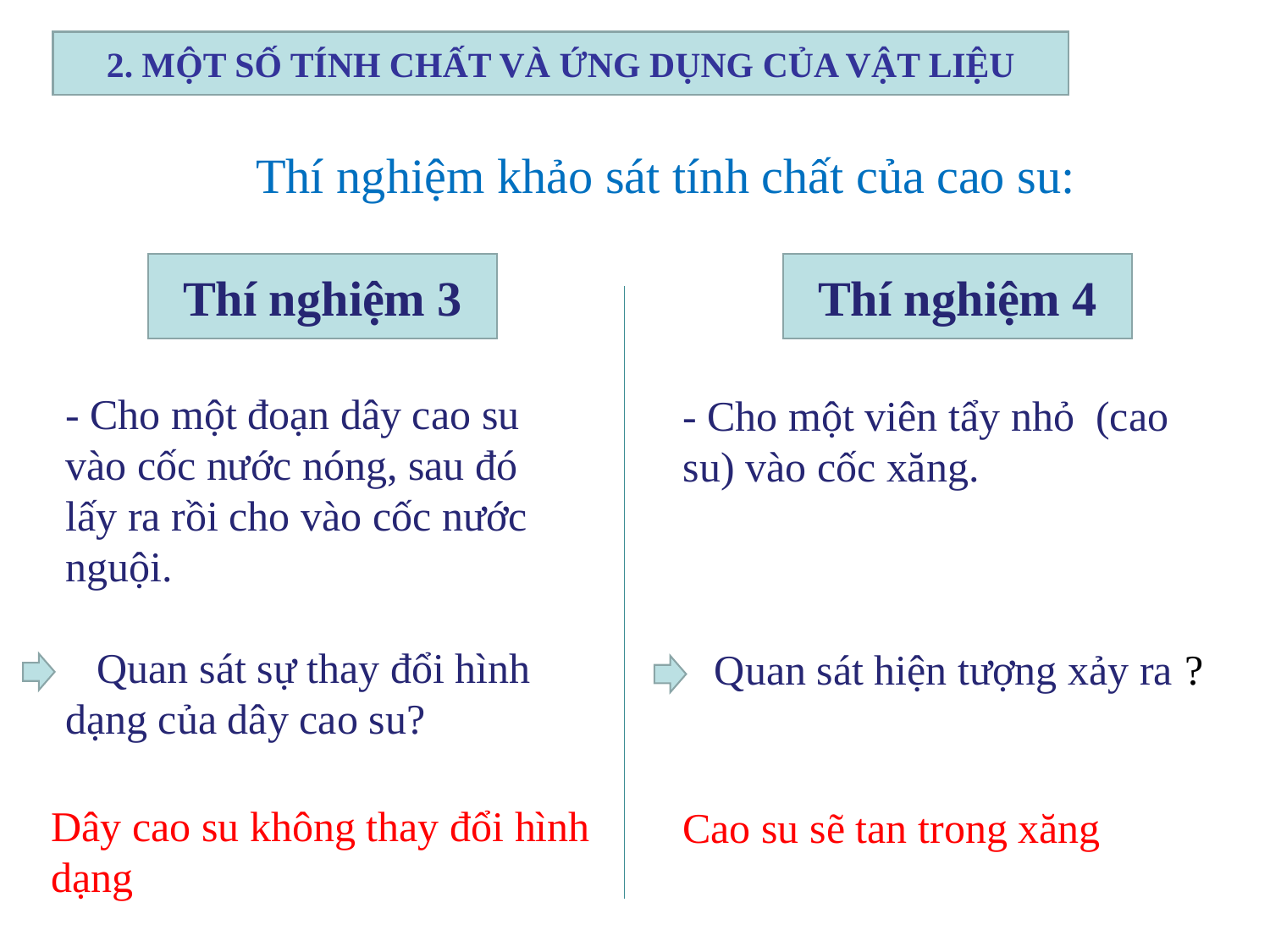

# 2. MỘT SỐ TÍNH CHẤT VÀ ỨNG DỤNG CỦA VẬT LIỆU
Thí nghiệm khảo sát tính chất của cao su:
Thí nghiệm 3
Thí nghiệm 4
- Cho một đoạn dây cao su vào cốc nước nóng, sau đó lấy ra rồi cho vào cốc nước nguội.

   Quan sát sự thay đổi hình dạng của dây cao su?
- Cho một viên tẩy nhỏ  (cao su) vào cốc xăng.

   Quan sát hiện tượng xảy ra ?

Dây cao su không thay đổi hình dạng
Cao su sẽ tan trong xăng